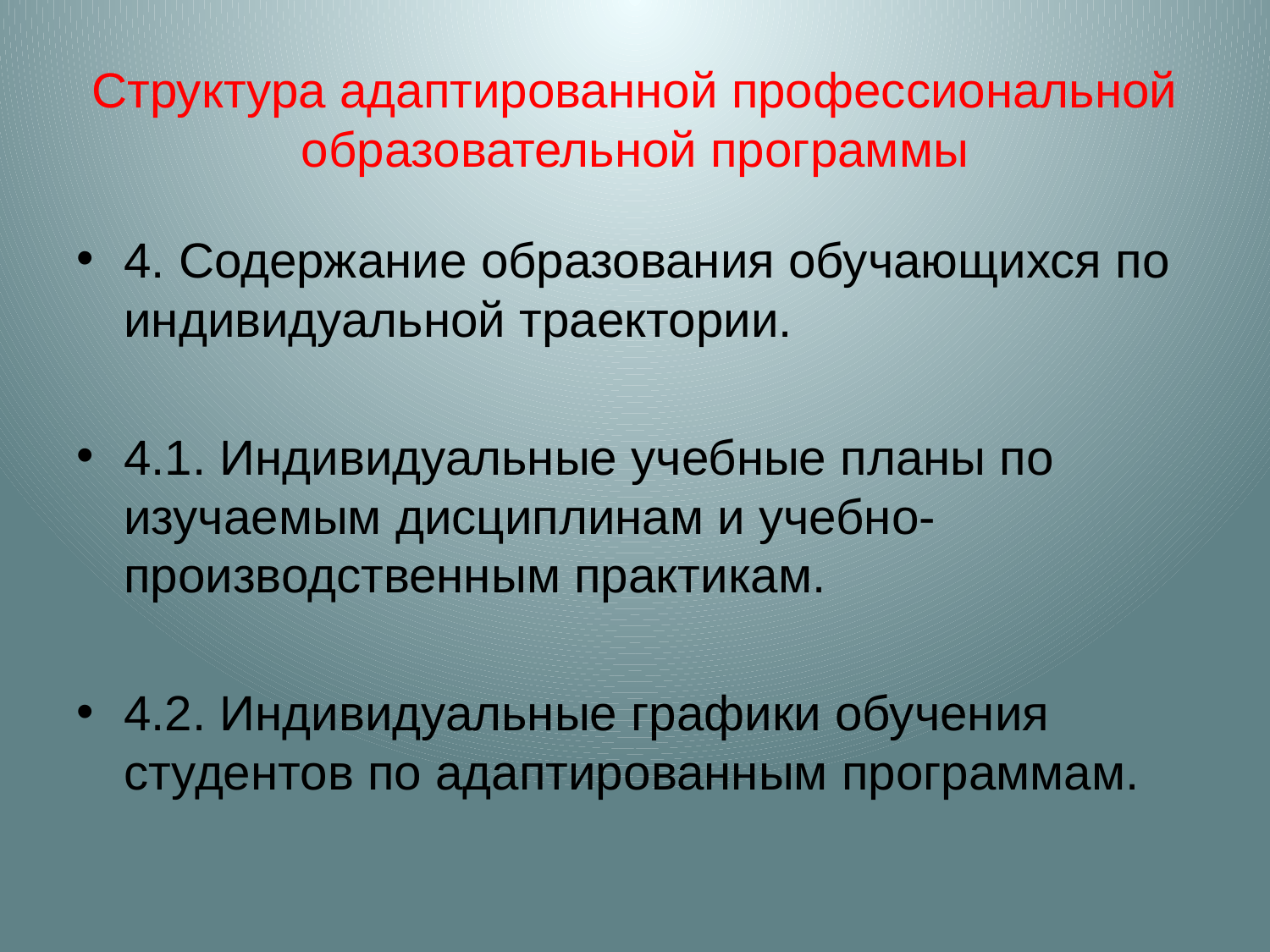

# Структура адаптированной профессиональной образовательной программы
4. Содержание образования обучающихся по индивидуальной траектории.

4.1. Индивидуальные учебные планы по изучаемым дисциплинам и учебно-производственным практикам.

4.2. Индивидуальные графики обучения студентов по адаптированным программам.